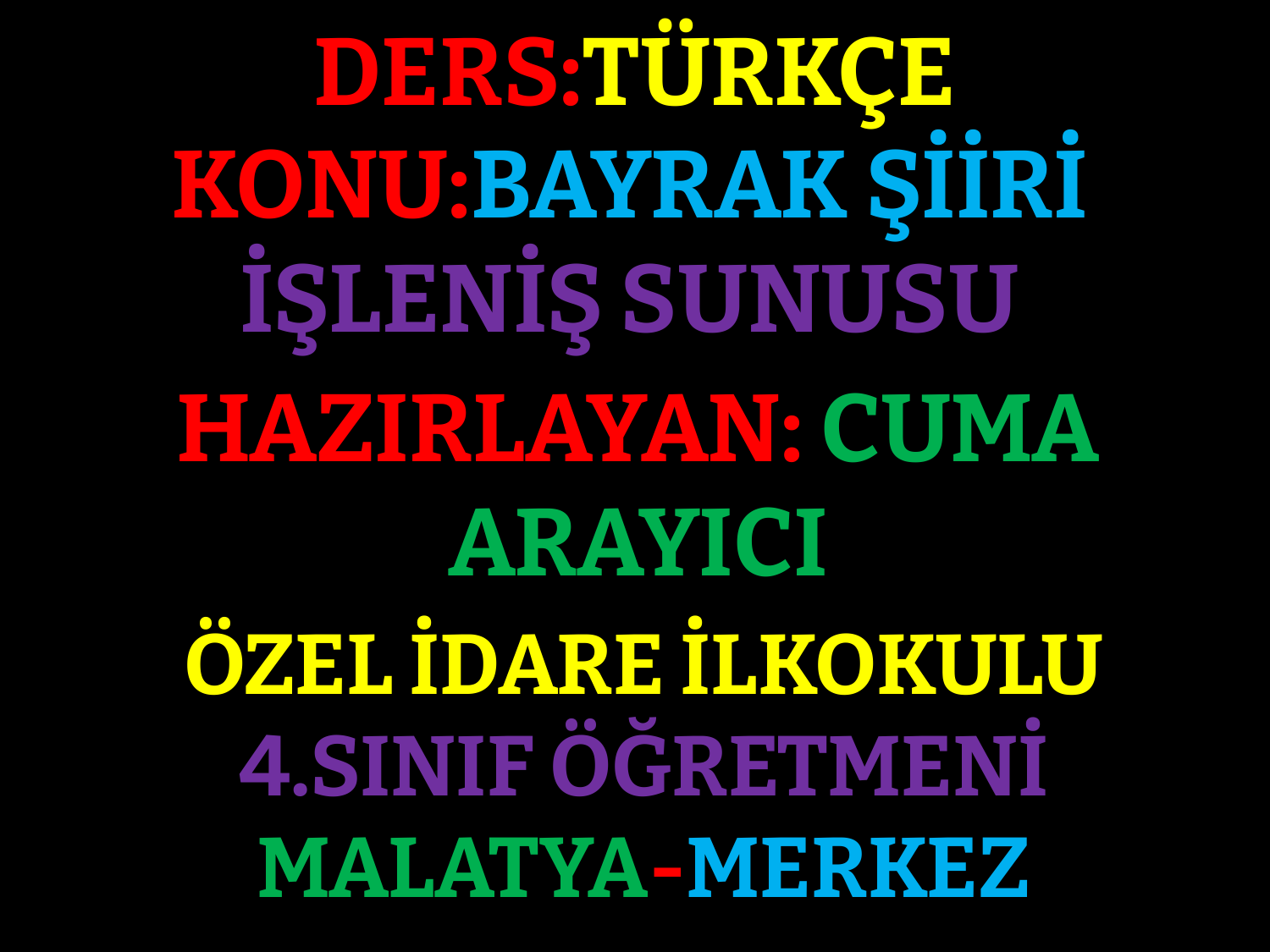

DERS:TÜRKÇE
KONU:BAYRAK ŞİİRİ İŞLENİŞ SUNUSU
#
HAZIRLAYAN: CUMA ARAYICI
ÖZEL İDARE İLKOKULU
4.SINIF ÖĞRETMENİ
MALATYA-MERKEZ